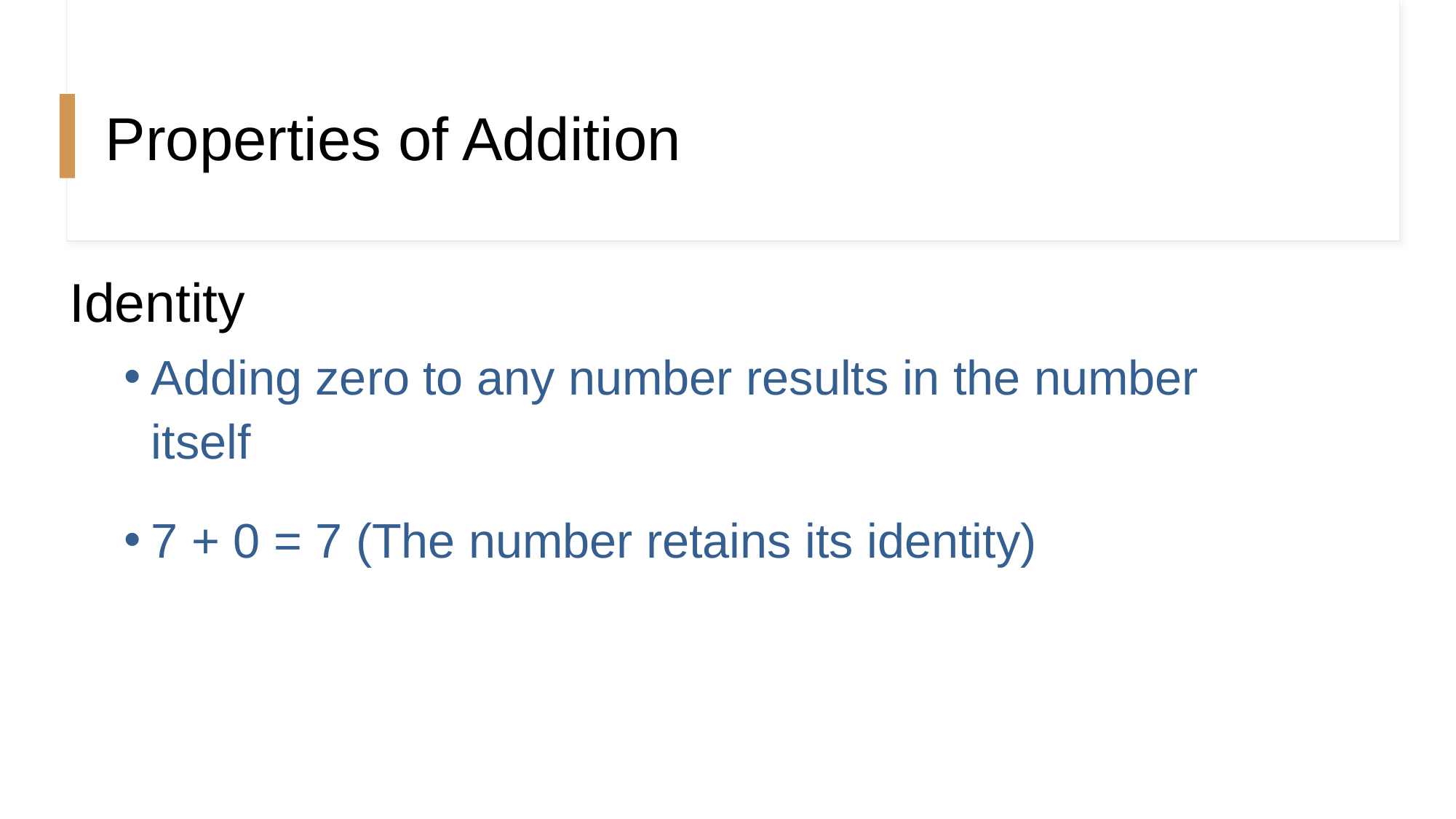

Properties of Addition
#
Identity
Adding zero to any number results in the number itself
7 + 0 = 7 (The number retains its identity)